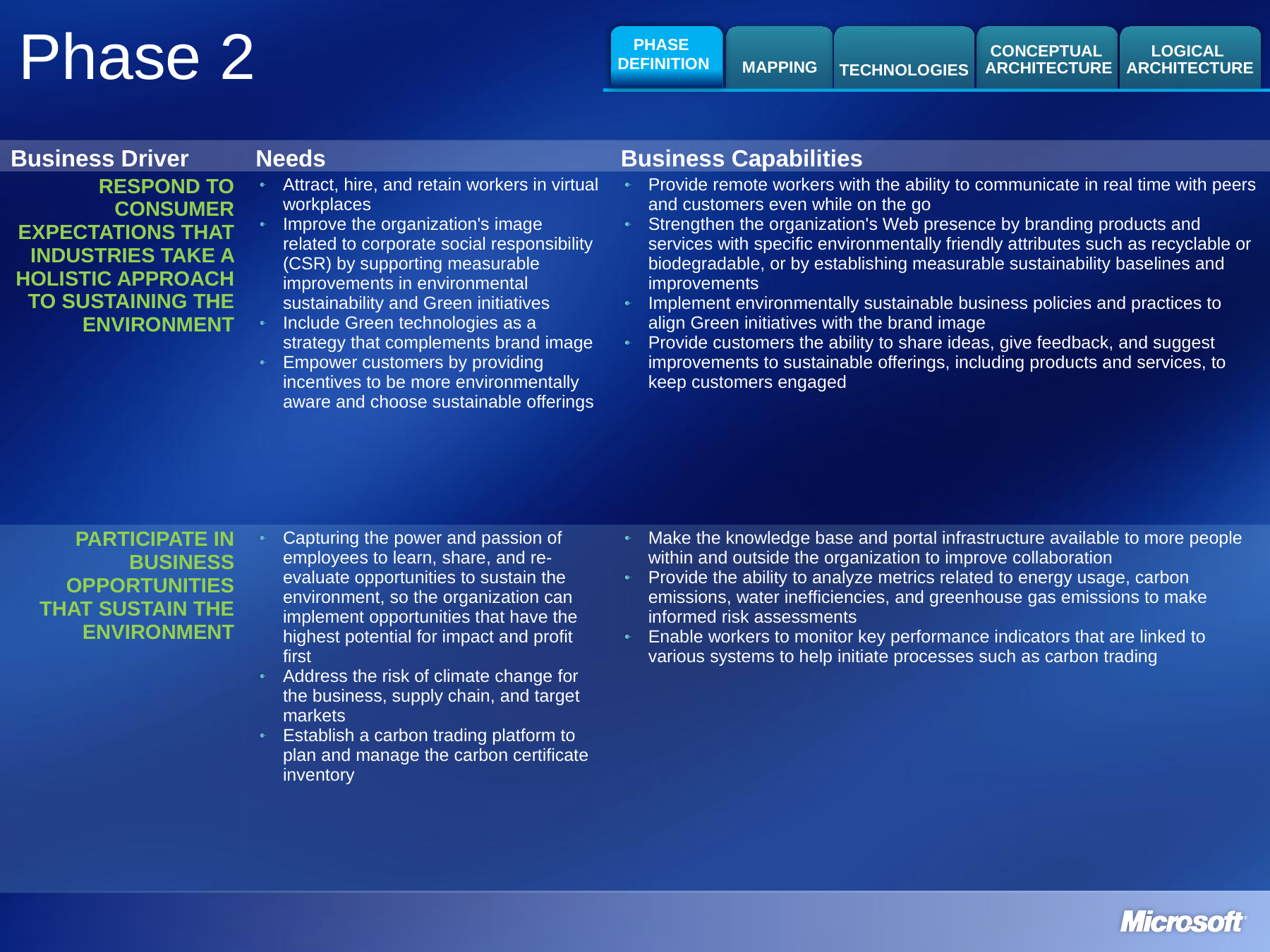

Phase 2

TECHNOLOGIES

CONCEPTUAL
ARCHITECTURE

LOGICAL
ARCHITECTURE

MAPPING
PHASE
DEFINITION
| Business Driver | Needs | Business Capabilities |
| --- | --- | --- |
| Respond to consumer expectations that industries take a holistic approach to sustaining the environment | Attract, hire, and retain workers in virtual workplaces Improve the organization's image related to corporate social responsibility (CSR) by supporting measurable improvements in environmental sustainability and Green initiatives Include Green technologies as a strategy that complements brand image Empower customers by providing incentives to be more environmentally aware and choose sustainable offerings | Provide remote workers with the ability to communicate in real time with peers and customers even while on the go Strengthen the organization's Web presence by branding products and services with specific environmentally friendly attributes such as recyclable or biodegradable, or by establishing measurable sustainability baselines and improvements Implement environmentally sustainable business policies and practices to align Green initiatives with the brand image Provide customers the ability to share ideas, give feedback, and suggest improvements to sustainable offerings, including products and services, to keep customers engaged |
| Participate in business opportunities that sustain the environment | Capturing the power and passion of employees to learn, share, and re-evaluate opportunities to sustain the environment, so the organization can implement opportunities that have the highest potential for impact and profit first Address the risk of climate change for the business, supply chain, and target markets Establish a carbon trading platform to plan and manage the carbon certificate inventory | Make the knowledge base and portal infrastructure available to more people within and outside the organization to improve collaboration Provide the ability to analyze metrics related to energy usage, carbon emissions, water inefficiencies, and greenhouse gas emissions to make informed risk assessments Enable workers to monitor key performance indicators that are linked to various systems to help initiate processes such as carbon trading |